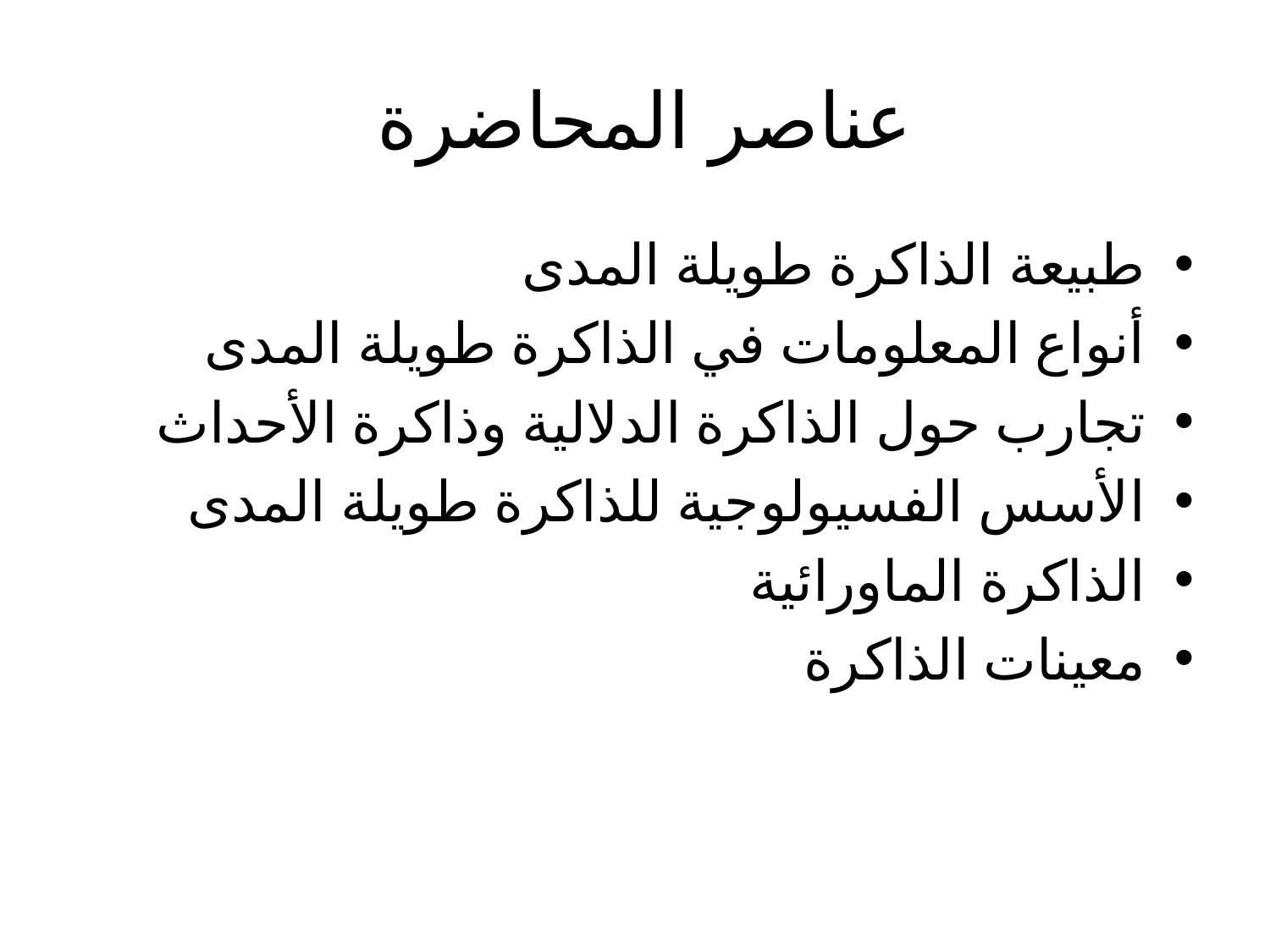

# عناصر المحاضرة
طبيعة الذاكرة طويلة المدى
أنواع المعلومات في الذاكرة طويلة المدى
تجارب حول الذاكرة الدلالية وذاكرة الأحداث
الأسس الفسيولوجية للذاكرة طويلة المدى
الذاكرة الماورائية
معينات الذاكرة